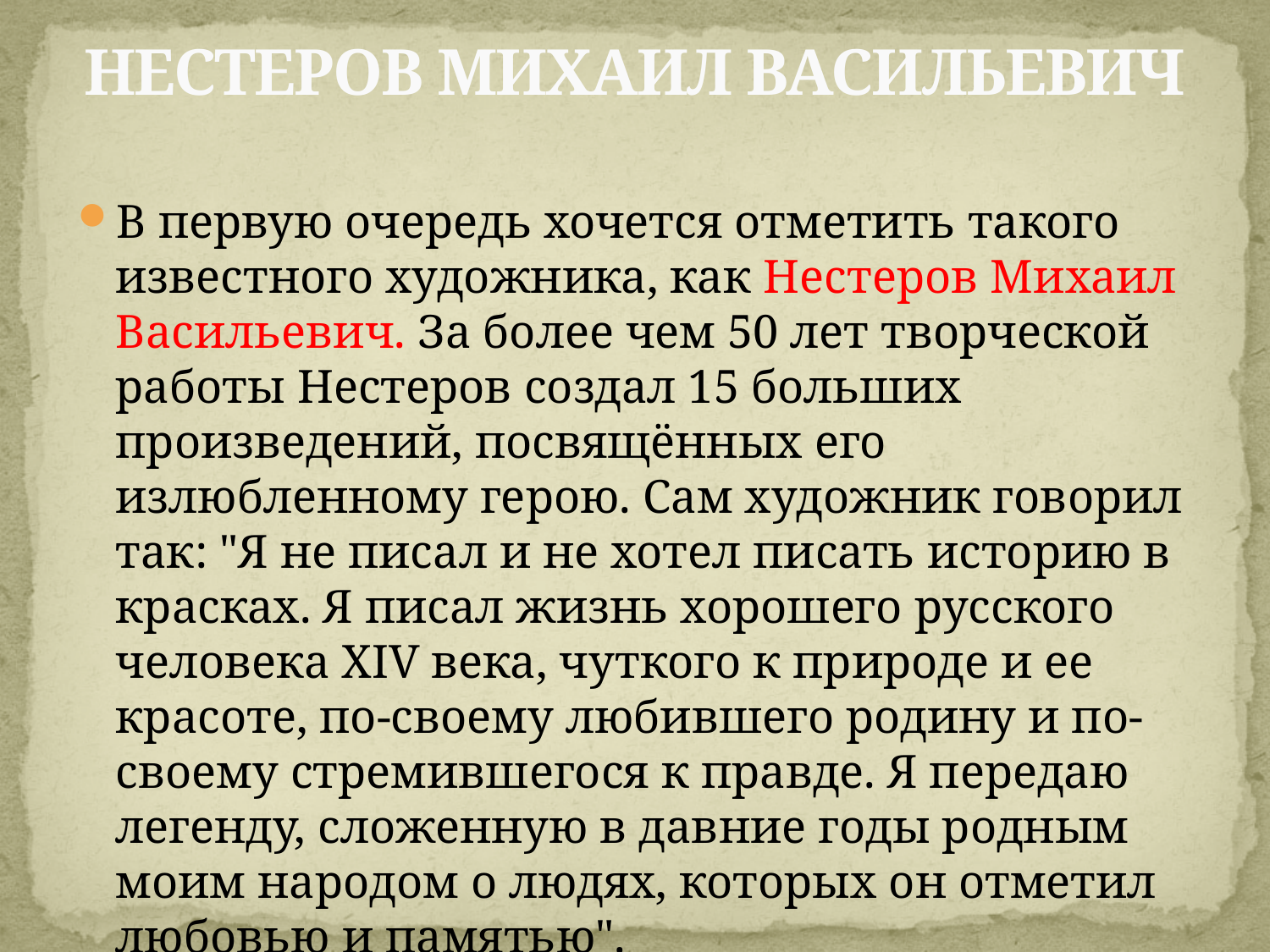

# НЕСТЕРОВ МИХАИЛ ВАСИЛЬЕВИЧ
В первую очередь хочется отметить такого известного художника, как Нестеров Михаил Васильевич. За более чем 50 лет творческой работы Нестеров создал 15 больших произведений, посвящённых его излюбленному герою. Сам художник говорил так: "Я не писал и не хотел писать историю в красках. Я писал жизнь хорошего русского человека XIV века, чуткого к природе и ее красоте, по-своему любившего родину и по-своему стремившегося к правде. Я передаю легенду, сложенную в давние годы родным моим народом о людях, которых он отметил любовью и памятью".